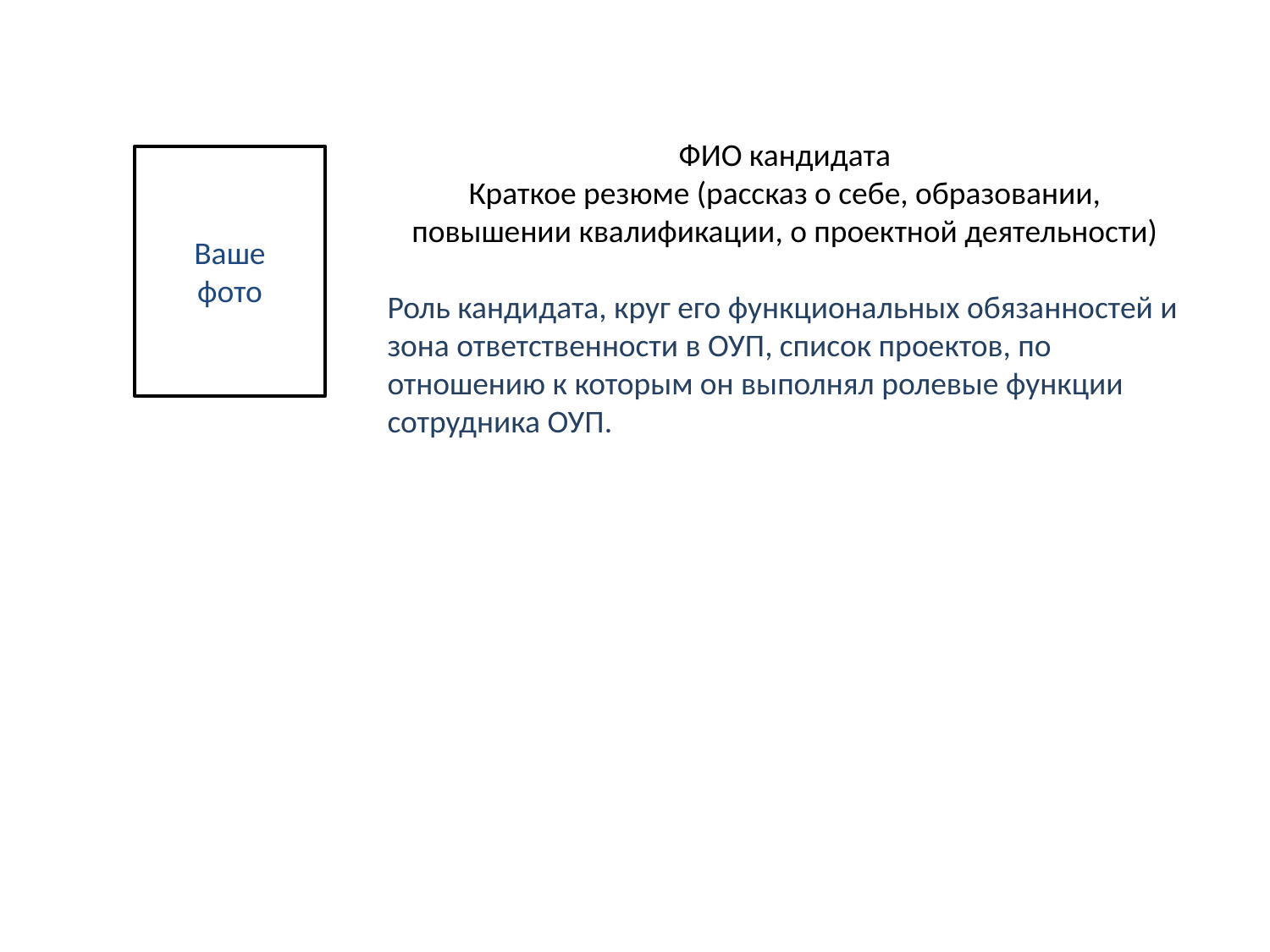

Ваше
фото
ФИО кандидата
Краткое резюме (рассказ о себе, образовании, повышении квалификации, о проектной деятельности)

Роль кандидата, круг его функциональных обязанностей и зона ответственности в ОУП, список проектов, по отношению к которым он выполнял ролевые функции сотрудника ОУП.